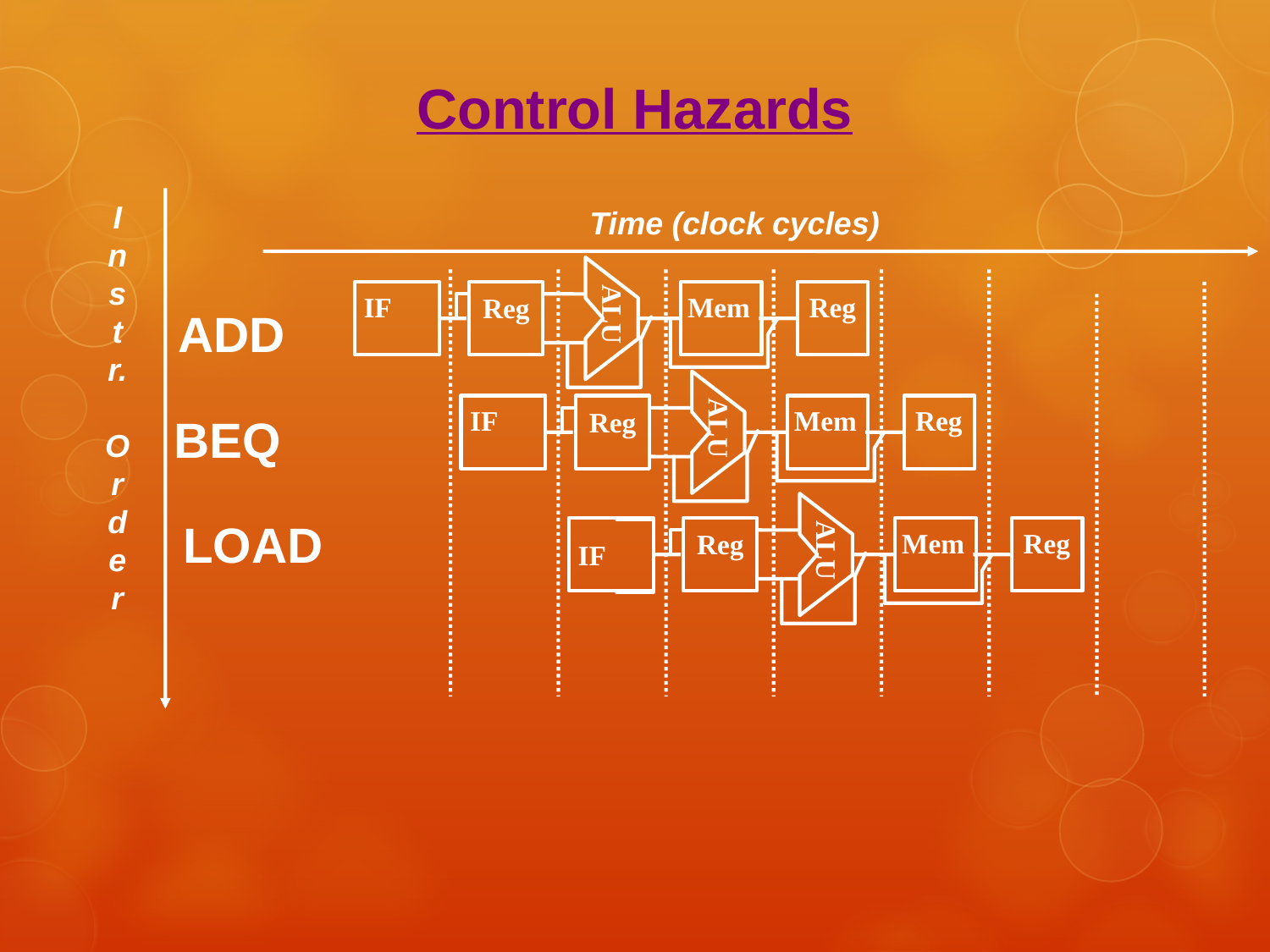

Control Hazards

I
n
s
t
r.

O
r
d
e
r
Time (clock cycles)

IF
Mem
Reg
Reg
ALU

ADD

IF
Mem
Reg
Reg
ALU
BEQ

ALU
LOAD

IF

Mem
Reg
Reg